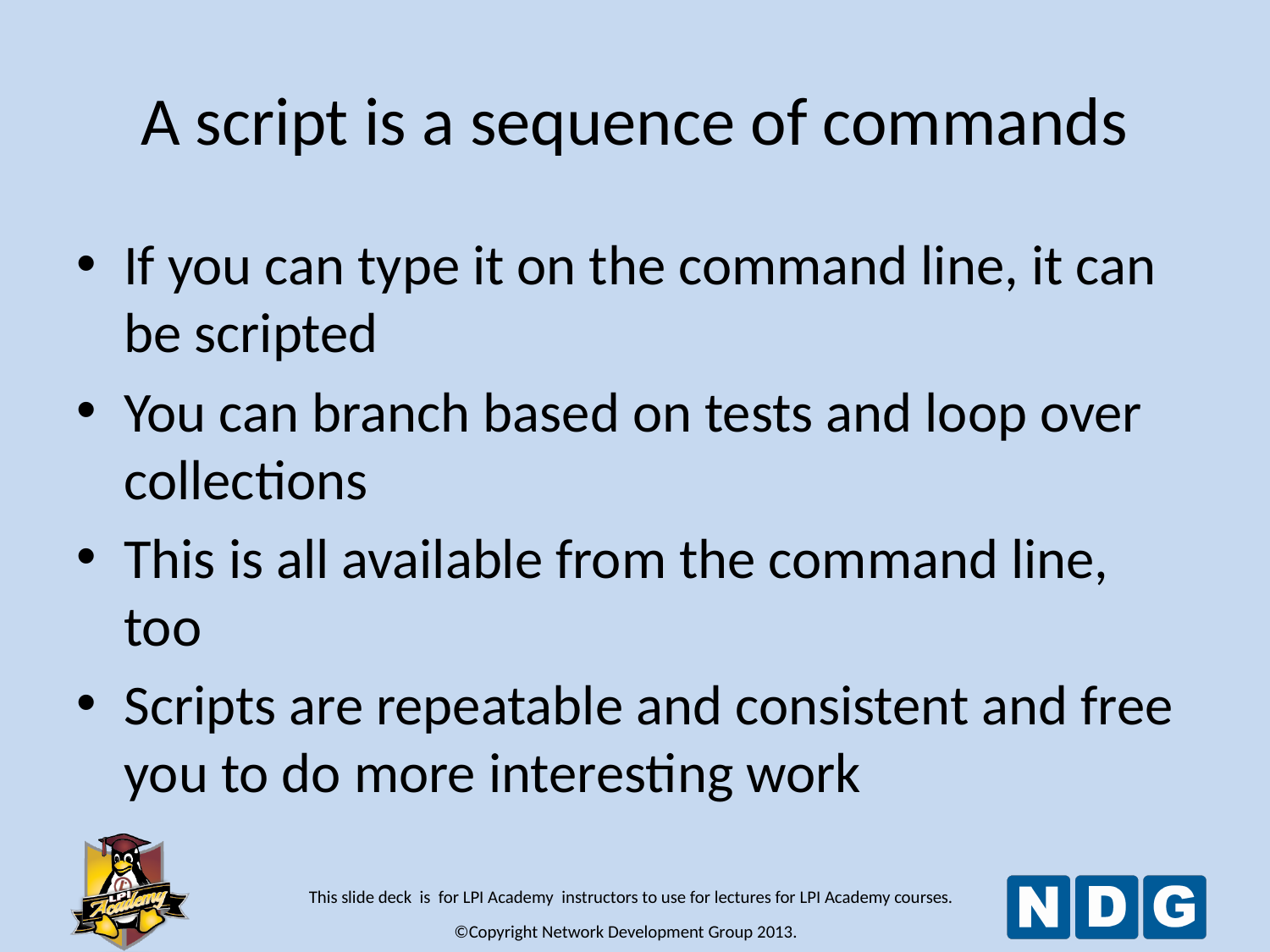

# A script is a sequence of commands
If you can type it on the command line, it can be scripted
You can branch based on tests and loop over collections
This is all available from the command line, too
Scripts are repeatable and consistent and free you to do more interesting work